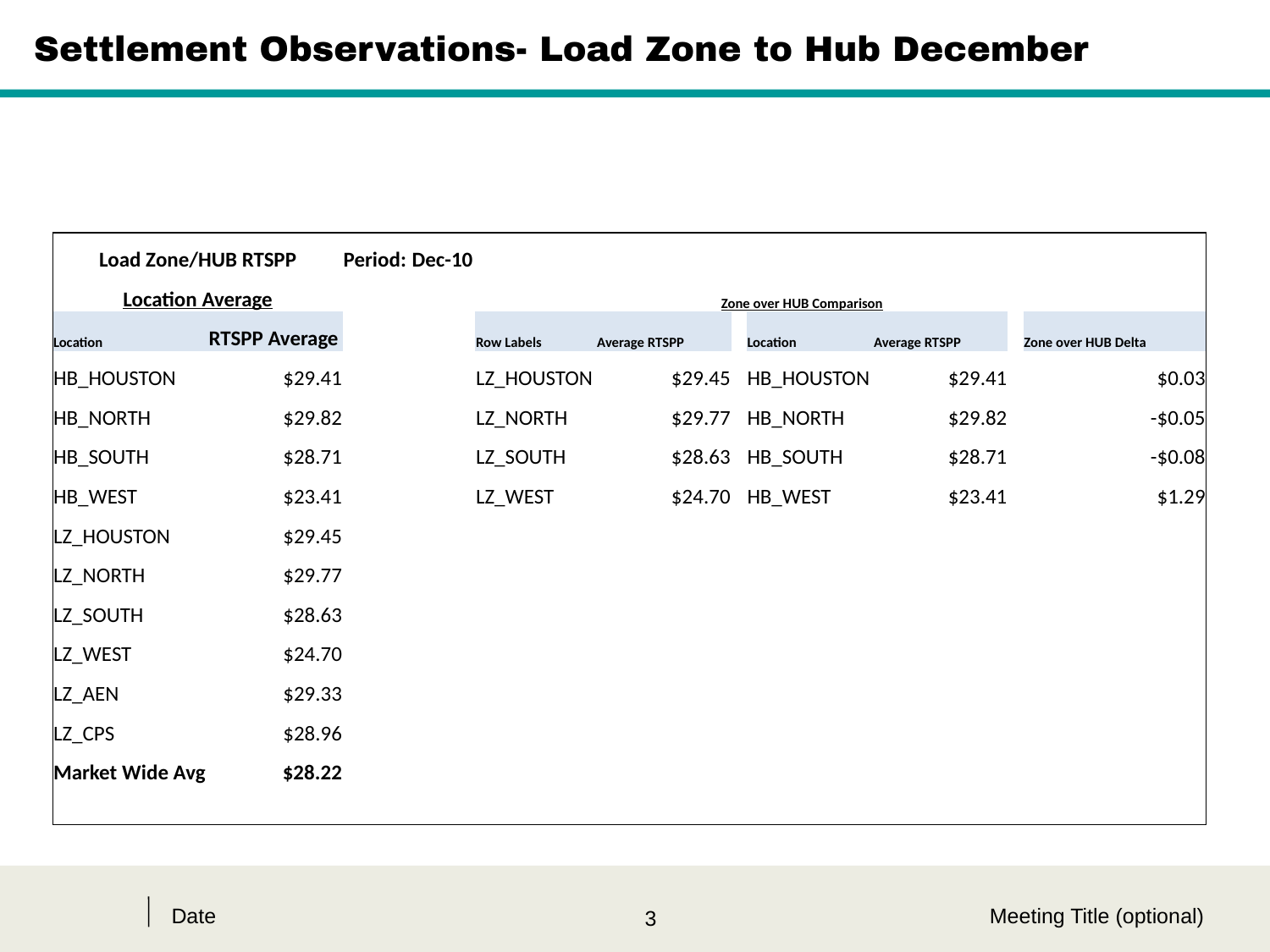

# Settlement Observations- Load Zone to Hub December
| Load Zone/HUB RTSPP |  | Period: | Dec-10 |  |  |  |  |  |  |  |
| --- | --- | --- | --- | --- | --- | --- | --- | --- | --- | --- |
| Location Average |  |  |  |  | Zone over HUB Comparison |  |  |  |  |  |
| Location | RTSPP Average |  |  | Row Labels | Average RTSPP |  | Location | Average RTSPP |  | Zone over HUB Delta |
| HB\_HOUSTON | $29.41 |  |  | LZ\_HOUSTON | $29.45 |  | HB\_HOUSTON | $29.41 |  | $0.03 |
| HB\_NORTH | $29.82 |  |  | LZ\_NORTH | $29.77 |  | HB\_NORTH | $29.82 |  | -$0.05 |
| HB\_SOUTH | $28.71 |  |  | LZ\_SOUTH | $28.63 |  | HB\_SOUTH | $28.71 |  | -$0.08 |
| HB\_WEST | $23.41 |  |  | LZ\_WEST | $24.70 |  | HB\_WEST | $23.41 |  | $1.29 |
| LZ\_HOUSTON | $29.45 |  |  |  |  |  |  |  |  |  |
| LZ\_NORTH | $29.77 |  |  |  |  |  |  |  |  |  |
| LZ\_SOUTH | $28.63 |  |  |  |  |  |  |  |  |  |
| LZ\_WEST | $24.70 |  |  |  |  |  |  |  |  |  |
| LZ\_AEN | $29.33 |  |  |  |  |  |  |  |  |  |
| LZ\_CPS | $28.96 |  |  |  |  |  |  |  |  |  |
| Market Wide Avg | $28.22 |  |  |  |  |  |  |  |  |  |
|  |  |  |  |  |  |  |  |  |  |  |
Date
Meeting Title (optional)